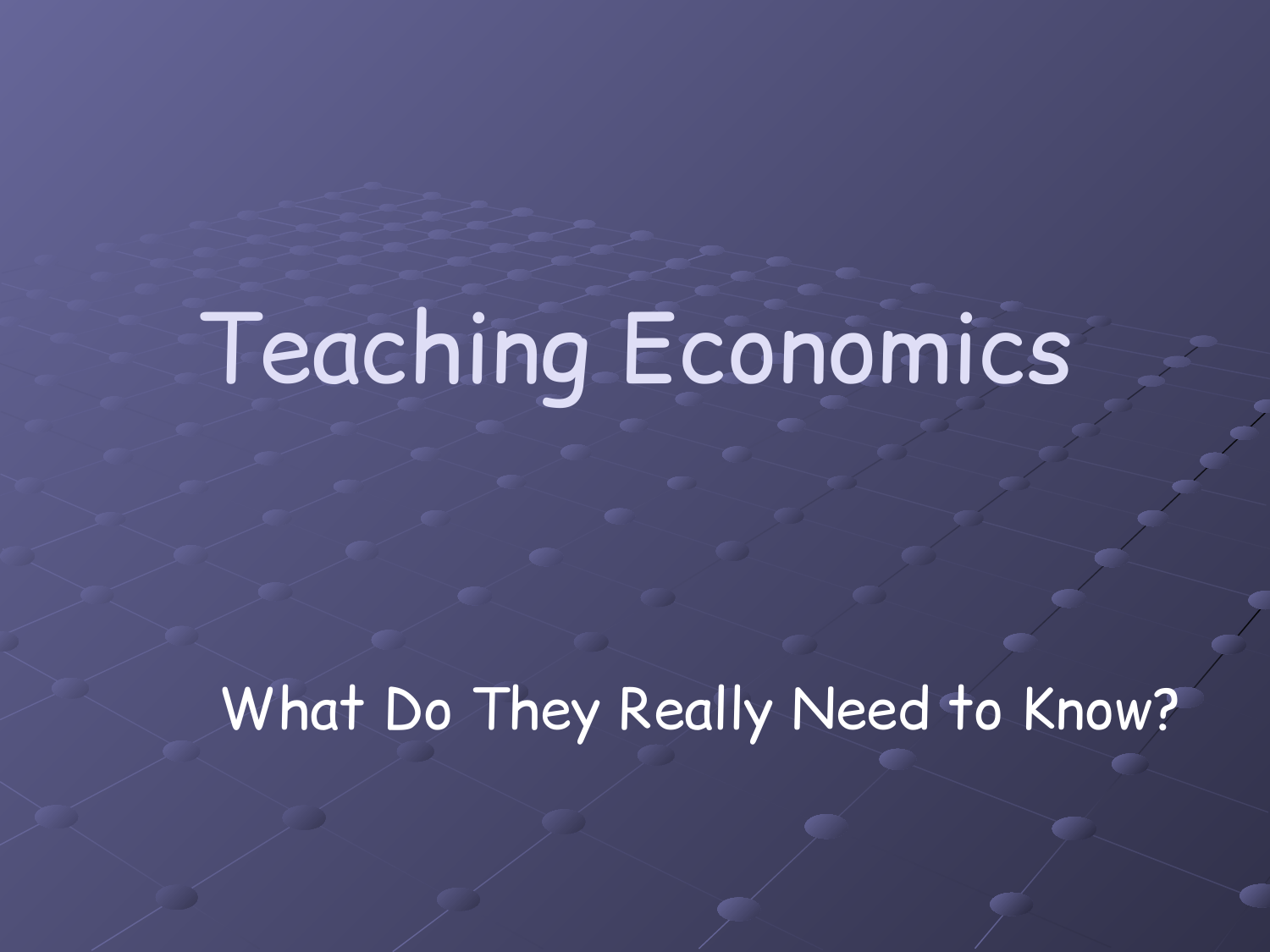

# Teaching Economics
What Do They Really Need to Know?